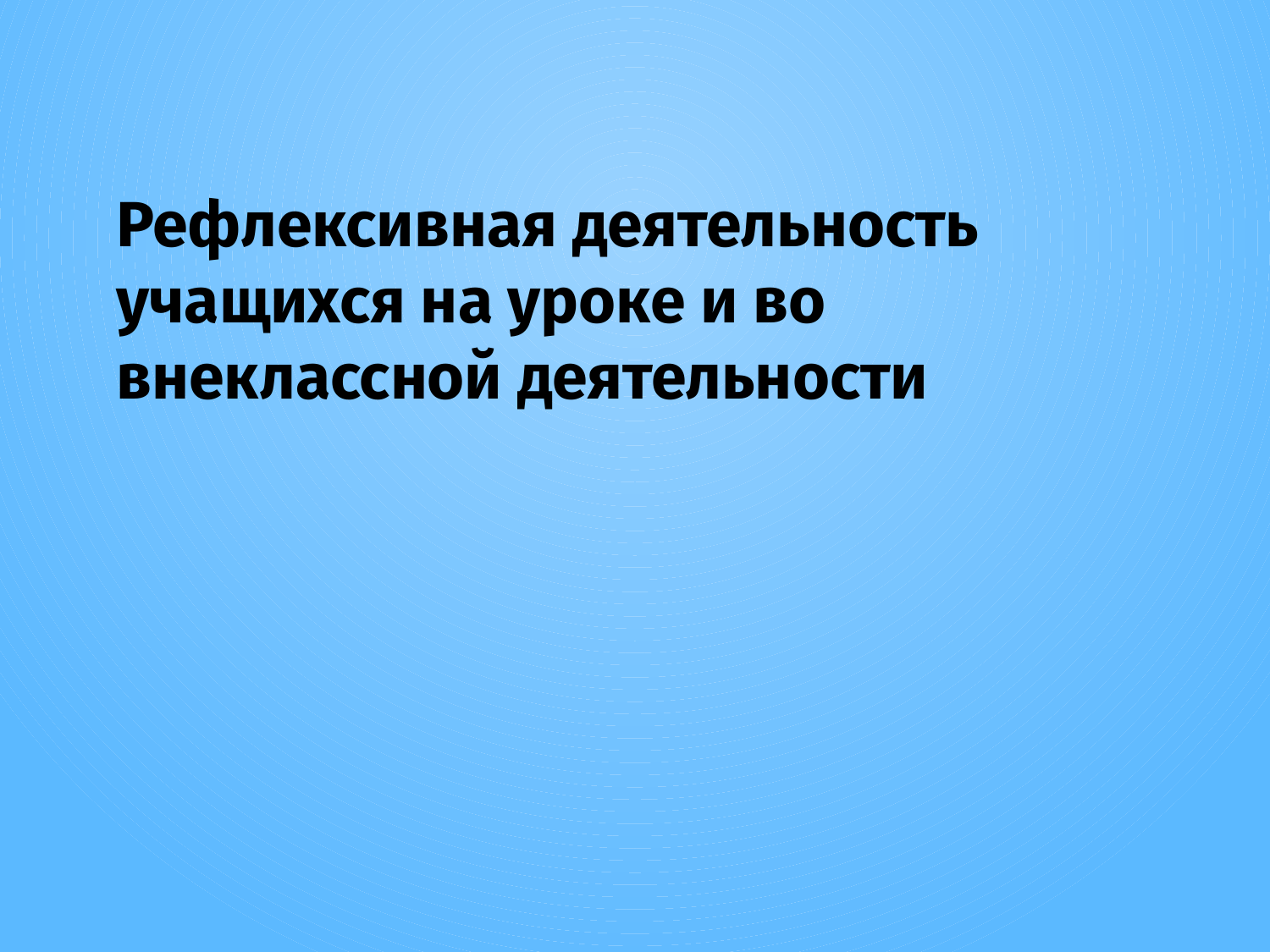

# Рефлексивная деятельность учащихся на уроке и во внеклассной деятельности